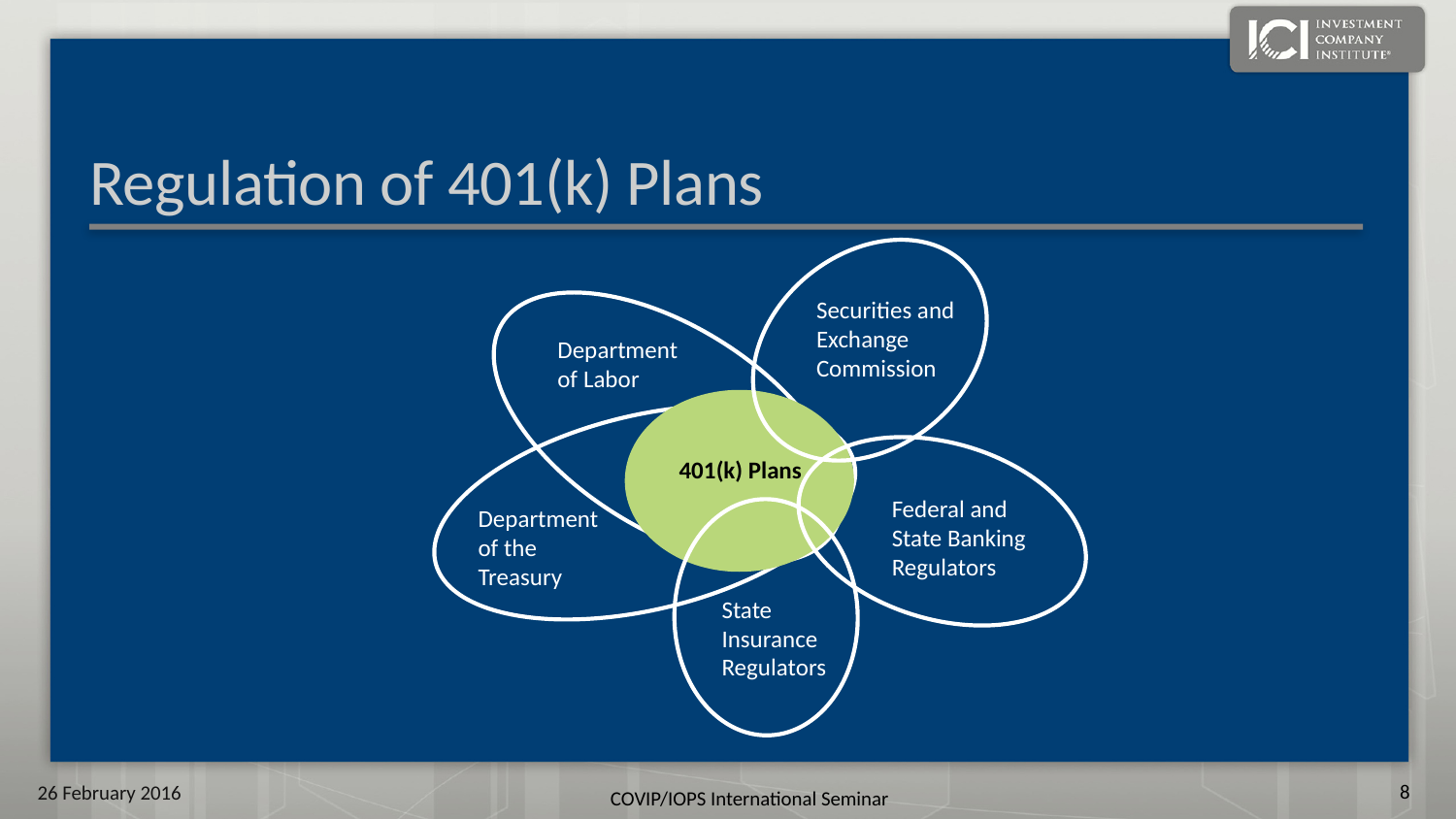

# Regulation of 401(k) Plans

Securities and Exchange Commission

Department of Labor

401(k) Plans

Federal and State Banking Regulators
Department of the Treasury

State Insurance Regulators
8
26 February 2016
COVIP/IOPS International Seminar